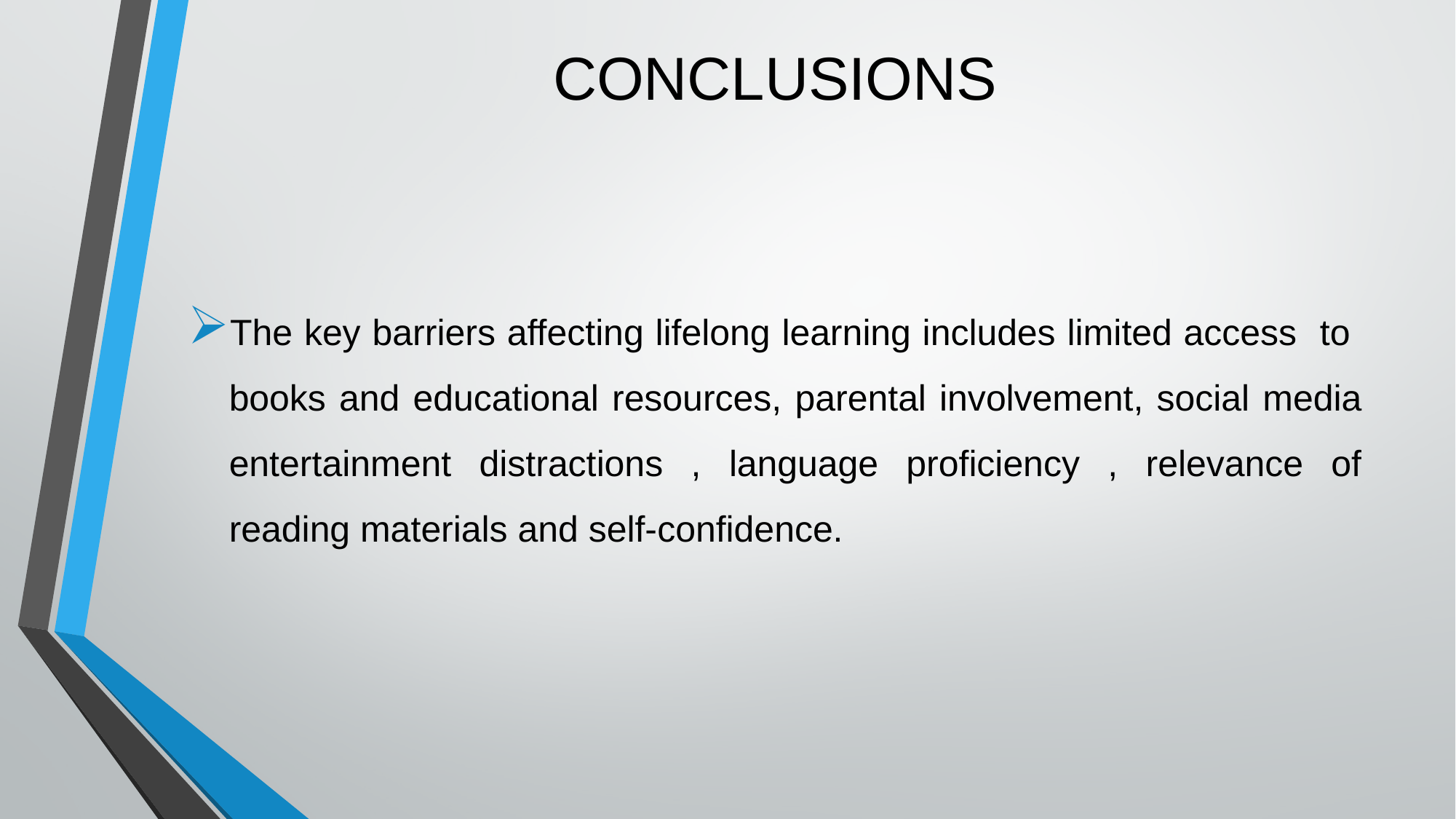

# CONCLUSIONS
The key barriers affecting lifelong learning includes limited access  to  books and educational resources, parental involvement, social media entertainment distractions , language proficiency , relevance of reading materials and self-confidence.